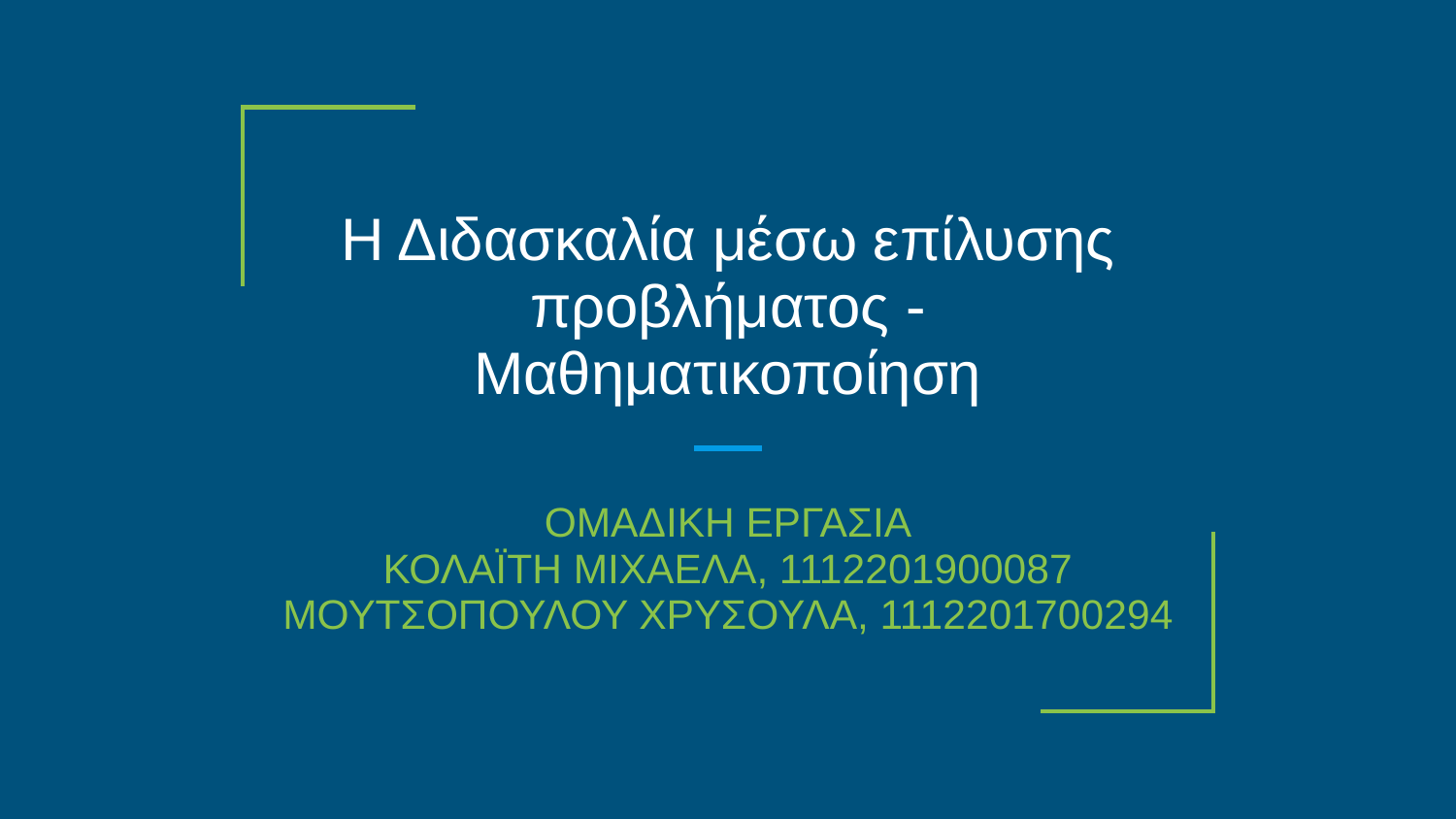

# Η Διδασκαλία μέσω επίλυσης προβλήματος - Μαθηματικοποίηση
ΟΜΑΔΙΚΗ ΕΡΓΑΣΙΑ
ΚΟΛΑΪΤΗ ΜΙΧΑΕΛΑ, 1112201900087
ΜΟΥΤΣΟΠΟΥΛΟΥ ΧΡΥΣΟΥΛΑ, 1112201700294